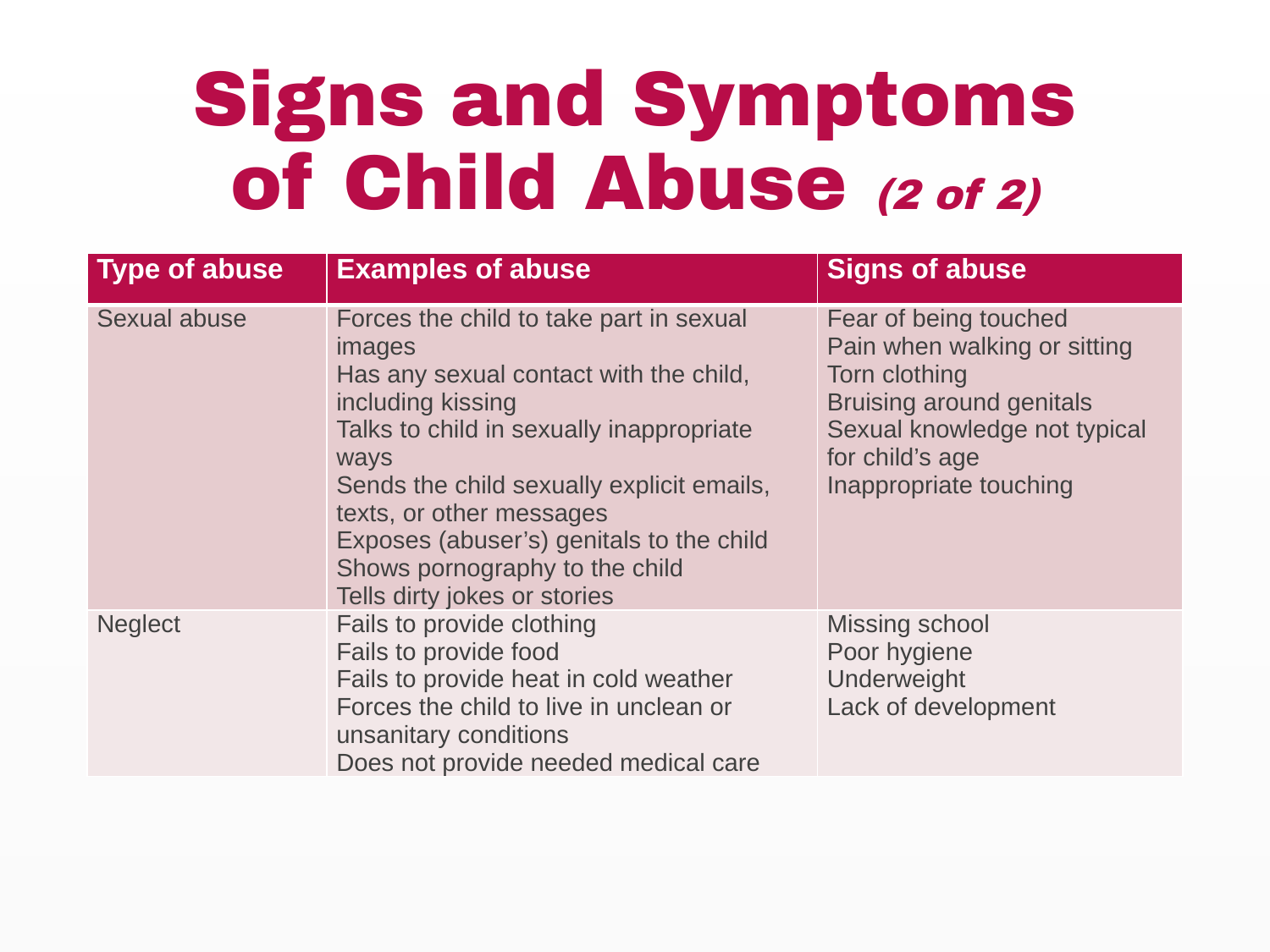

# Signs and Symptoms of Child Abuse (2 of 2)
| Type of abuse | Examples of abuse | Signs of abuse |
| --- | --- | --- |
| Sexual abuse | Forces the child to take part in sexual images Has any sexual contact with the child, including kissing Talks to child in sexually inappropriate ways Sends the child sexually explicit emails, texts, or other messages Exposes (abuser’s) genitals to the child Shows pornography to the child Tells dirty jokes or stories | Fear of being touched Pain when walking or sitting Torn clothing Bruising around genitals Sexual knowledge not typical for child’s age Inappropriate touching |
| Neglect | Fails to provide clothing Fails to provide food Fails to provide heat in cold weather Forces the child to live in unclean or unsanitary conditions Does not provide needed medical care | Missing school Poor hygiene Underweight Lack of development |